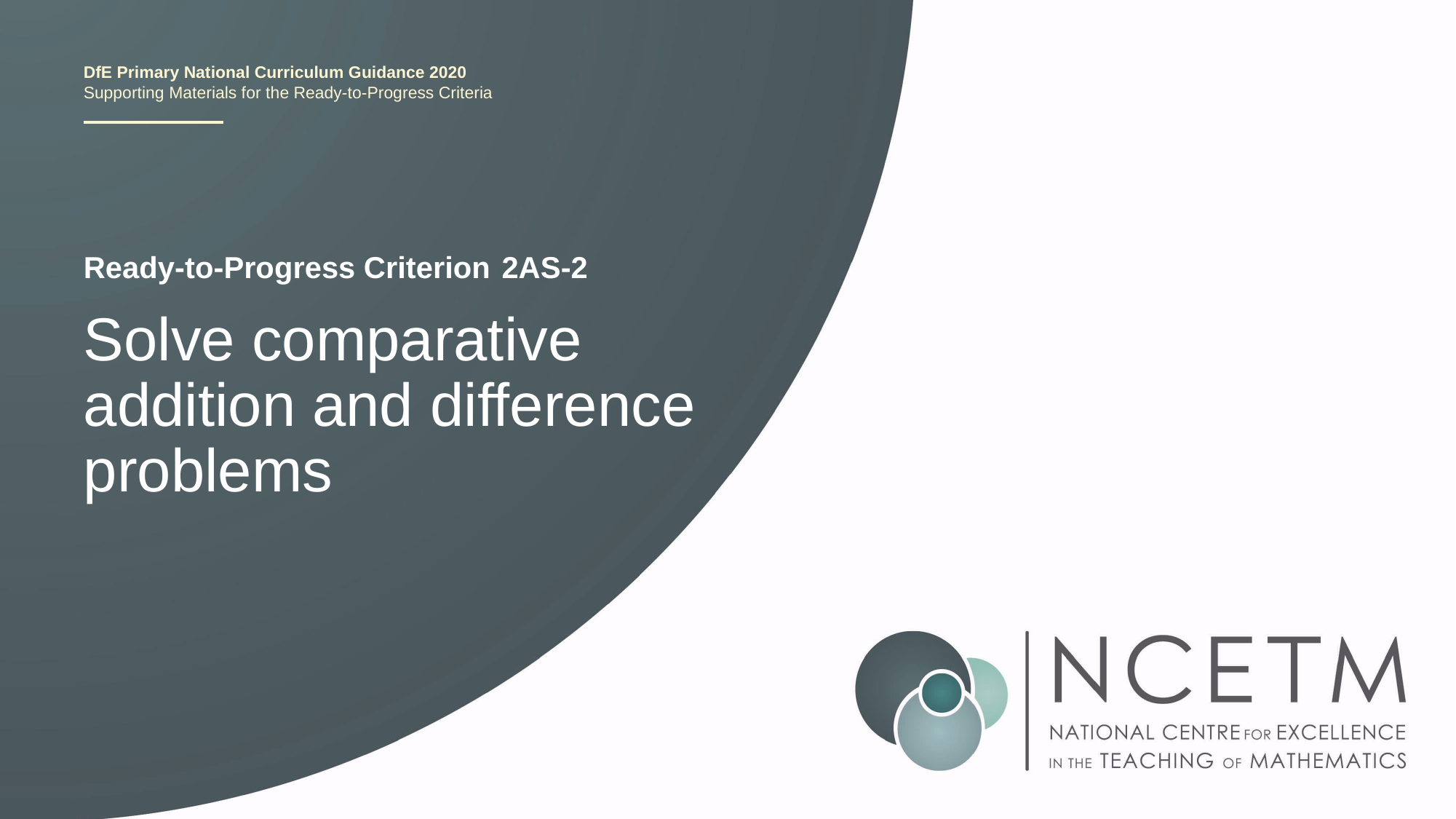

2AS-2
Solve comparative addition and difference problems